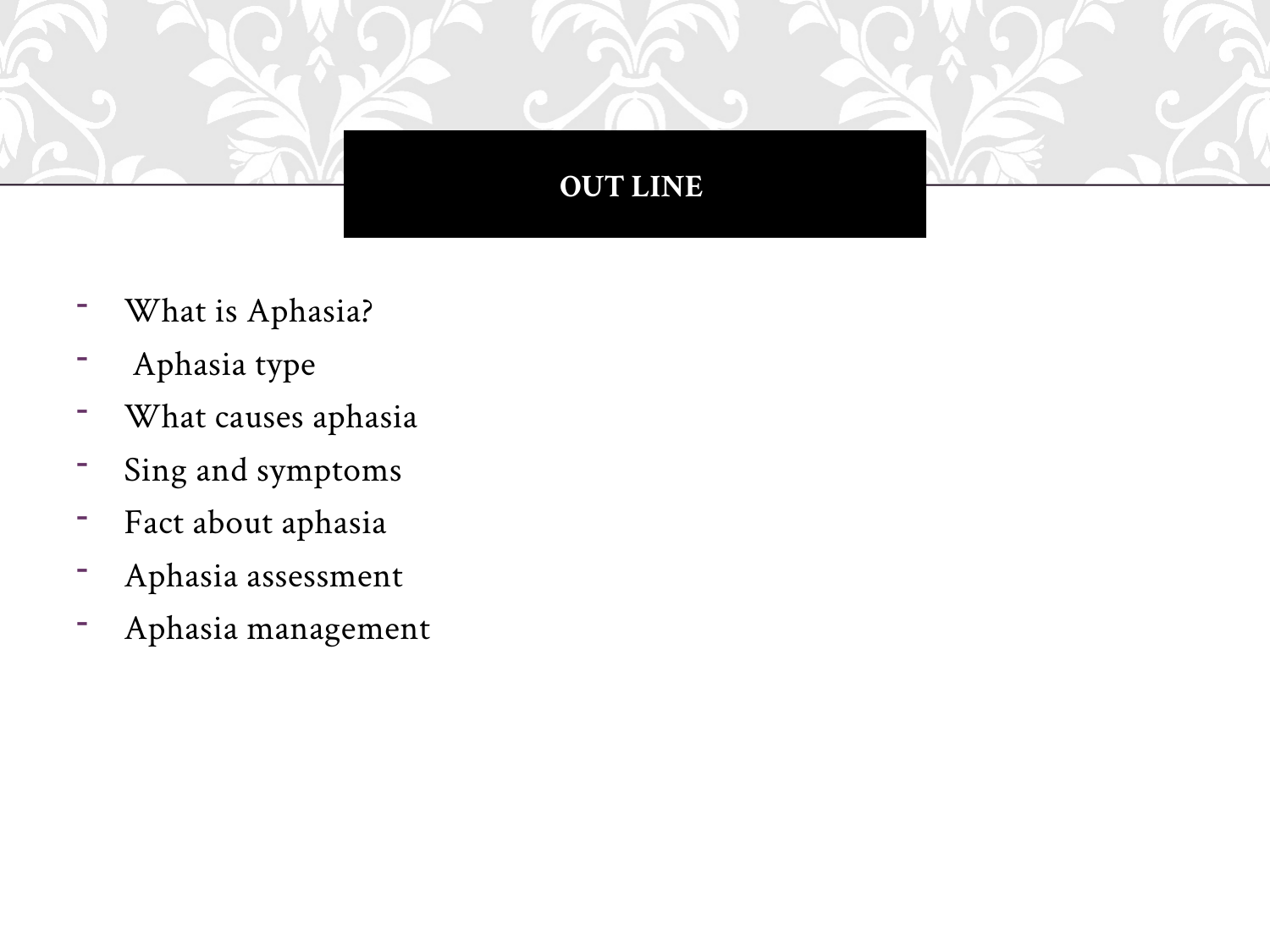

# Out line
What is Aphasia?
 Aphasia type
What causes aphasia
Sing and symptoms
Fact about aphasia
Aphasia assessment
Aphasia management